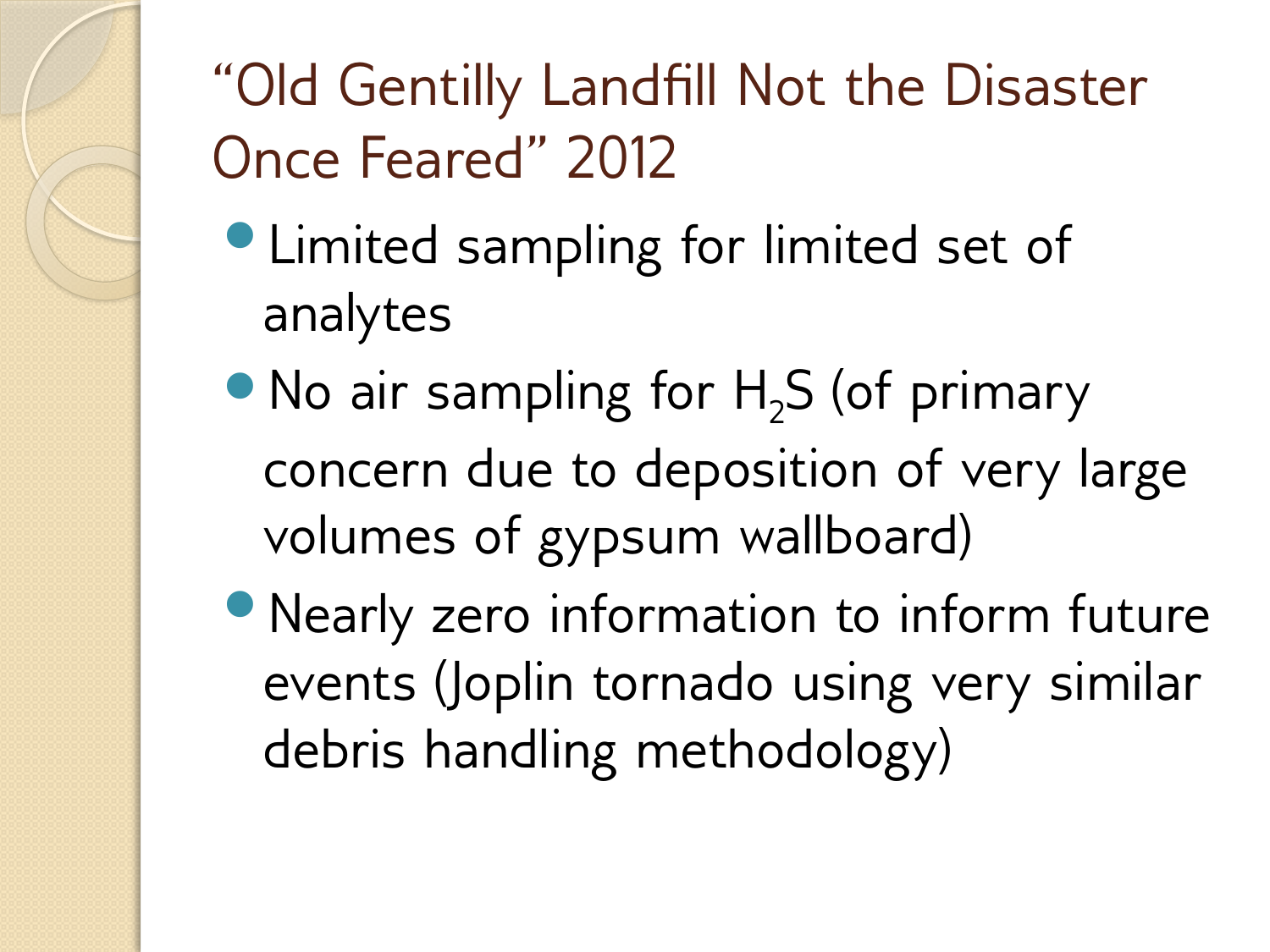

# “Old Gentilly Landfill Not the Disaster Once Feared” 2012
Limited sampling for limited set of analytes
No air sampling for H2S (of primary concern due to deposition of very large volumes of gypsum wallboard)
Nearly zero information to inform future events (Joplin tornado using very similar debris handling methodology)